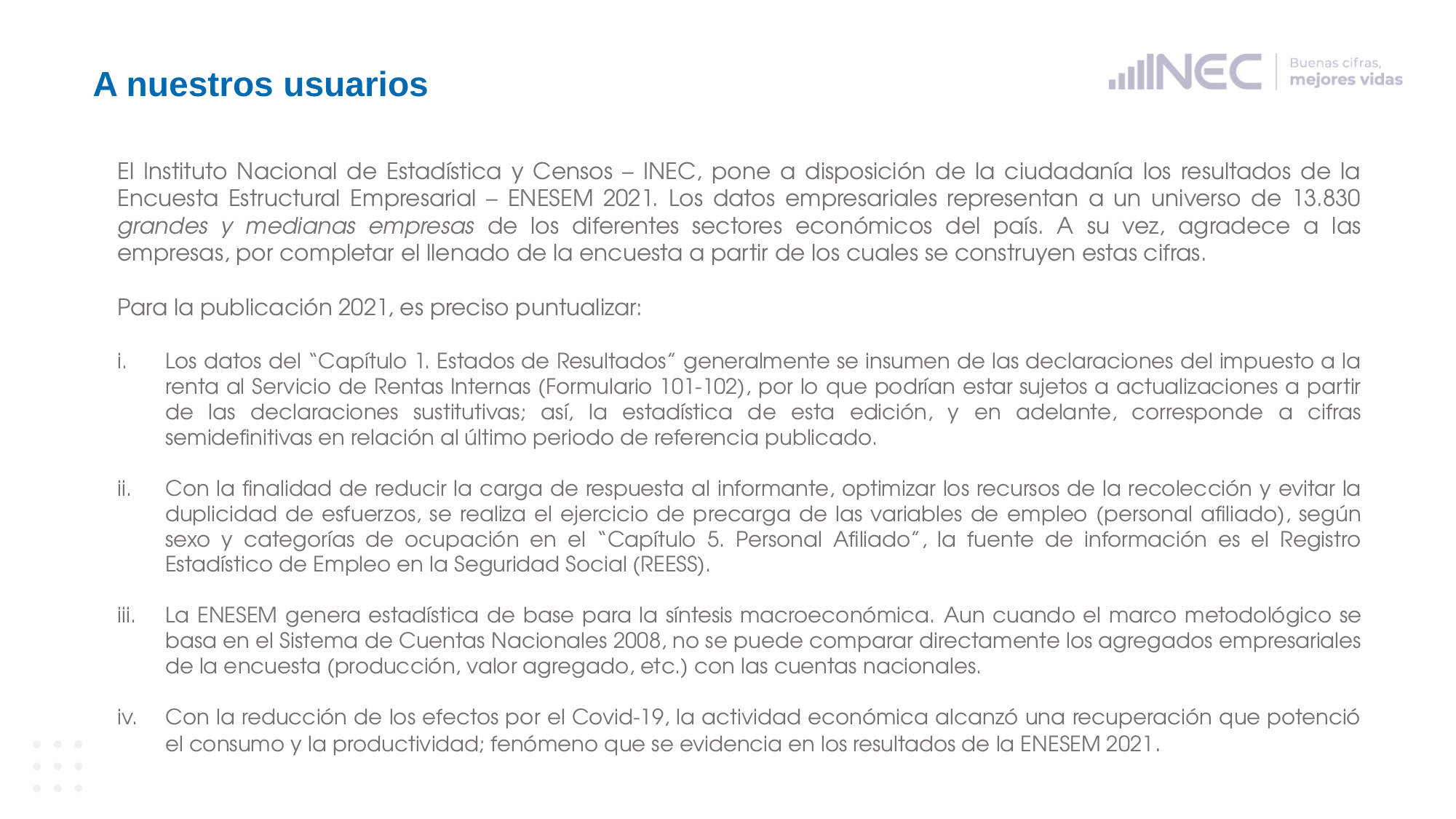

# A nuestros usuarios
El Instituto Nacional de Estadística y Censos – INEC, pone a disposición de la ciudadanía los resultados de la Encuesta Estructural Empresarial – ENESEM 2021. Los datos empresariales representan a un universo de 13.830 grandes y medianas empresas de los diferentes sectores económicos del país. A su vez, agradece a las empresas, por completar el llenado de la encuesta a partir de los cuales se construyen estas cifras.

Para la publicación 2021, es preciso puntualizar:

Los datos del “Capítulo 1. Estados de Resultados” generalmente se insumen de las declaraciones del impuesto a la renta al Servicio de Rentas Internas (Formulario 101-102), por lo que podrían estar sujetos a actualizaciones a partir de las declaraciones sustitutivas; así, la estadística de esta edición, y en adelante, corresponde a cifras semidefinitivas en relación al último periodo de referencia publicado.

Con la finalidad de reducir la carga de respuesta al informante, optimizar los recursos de la recolección y evitar la duplicidad de esfuerzos, se realiza el ejercicio de precarga de las variables de empleo (personal afiliado), según sexo y categorías de ocupación en el “Capítulo 5. Personal Afiliado”, la fuente de información es el Registro Estadístico de Empleo en la Seguridad Social (REESS).

La ENESEM genera estadística de base para la síntesis macroeconómica. Aun cuando el marco metodológico se basa en el Sistema de Cuentas Nacionales 2008, no se puede comparar directamente los agregados empresariales de la encuesta (producción, valor agregado, etc.) con las cuentas nacionales.

Con la reducción de los efectos por el Covid-19, la actividad económica alcanzó una recuperación que potenció el consumo y la productividad; fenómeno que se evidencia en los resultados de la ENESEM 2021.